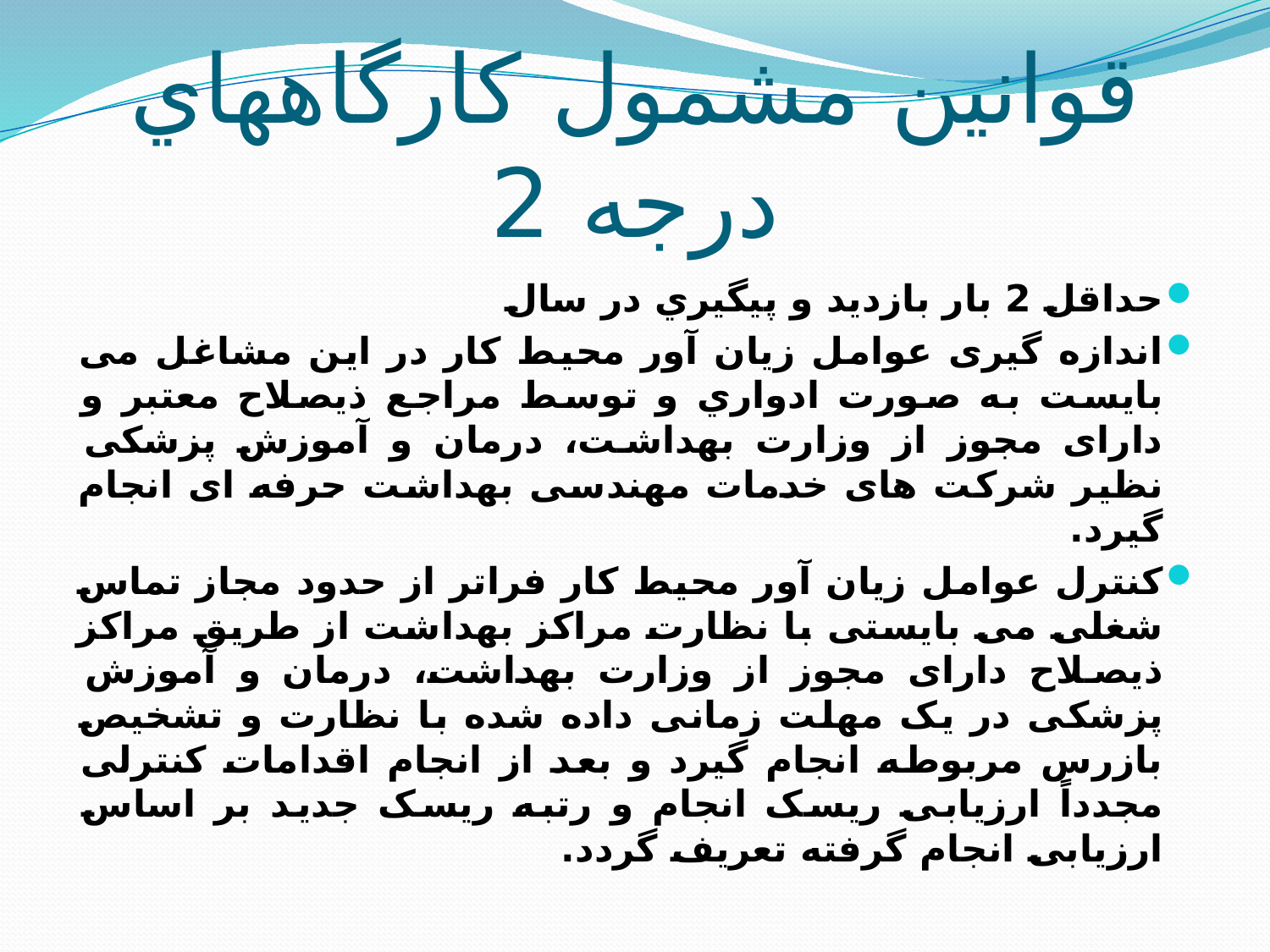

# قوانين مشمول كارگاههاي درجه 2
حداقل 2 بار بازديد و پيگيري در سال
اندازه گیری عوامل زیان آور محیط کار در این مشاغل می بایست به صورت ادواري و توسط مراجع ذیصلاح معتبر و دارای مجوز از وزارت بهداشت، درمان و آموزش پزشکی نظیر شرکت های خدمات مهندسی بهداشت حرفه ای انجام گیرد.
کنترل عوامل زیان آور محیط کار فراتر از حدود مجاز تماس شغلی می بایستی با نظارت مراکز بهداشت از طریق مراکز ذیصلاح دارای مجوز از وزارت بهداشت، درمان و آموزش پزشکی در یک مهلت زمانی داده شده با نظارت و تشخیص بازرس مربوطه انجام گیرد و بعد از انجام اقدامات کنترلی مجدداً ارزیابی ریسک انجام و رتبه ریسک جدید بر اساس ارزیابی انجام گرفته تعریف گردد.